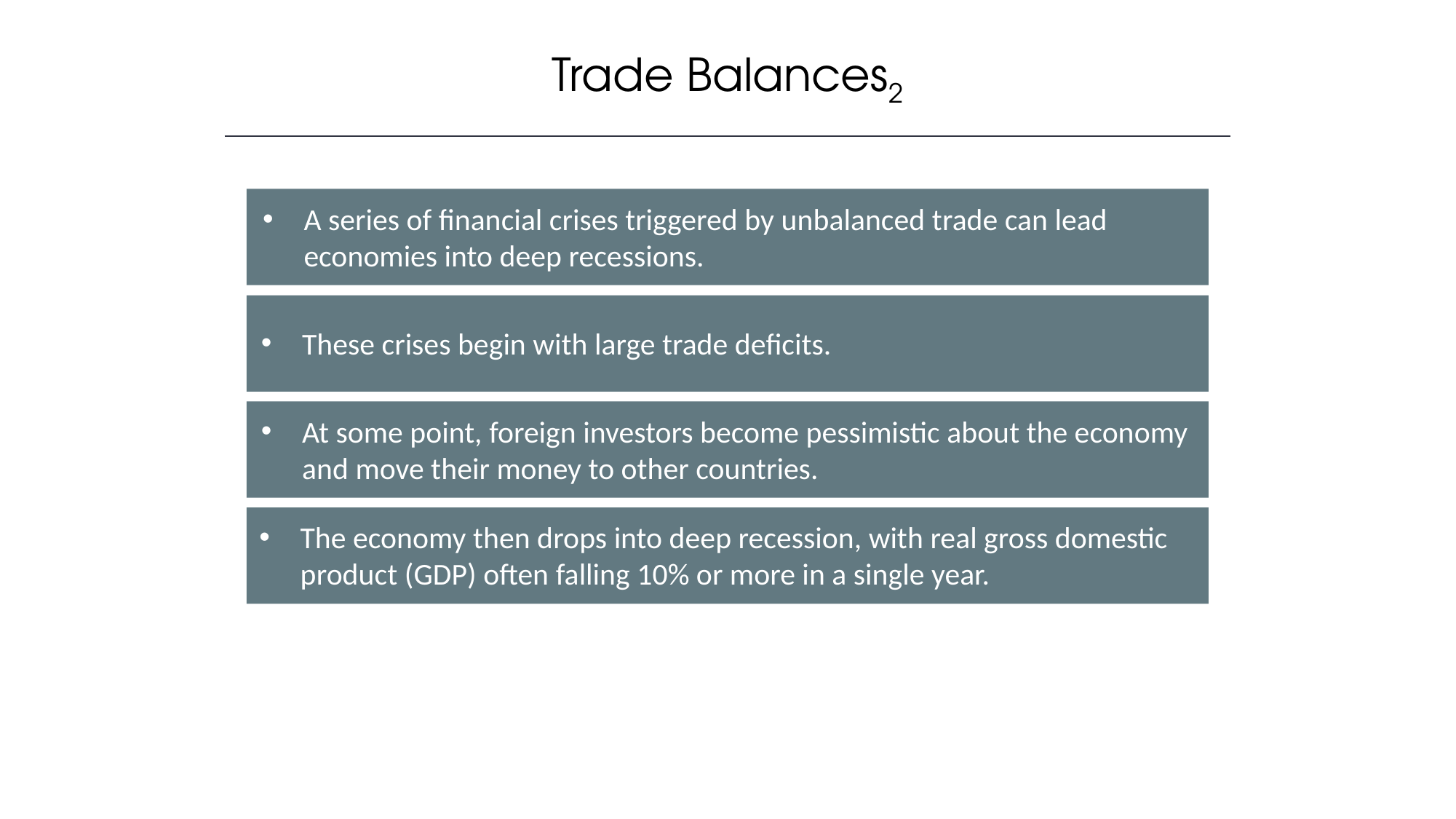

Trade Balances2

A series of financial crises triggered by unbalanced trade can lead economies into deep recessions.

These crises begin with large trade deficits.

At some point, foreign investors become pessimistic about the economy and move their money to other countries.

The economy then drops into deep recession, with real gross domestic product (GDP) often falling 10% or more in a single year.